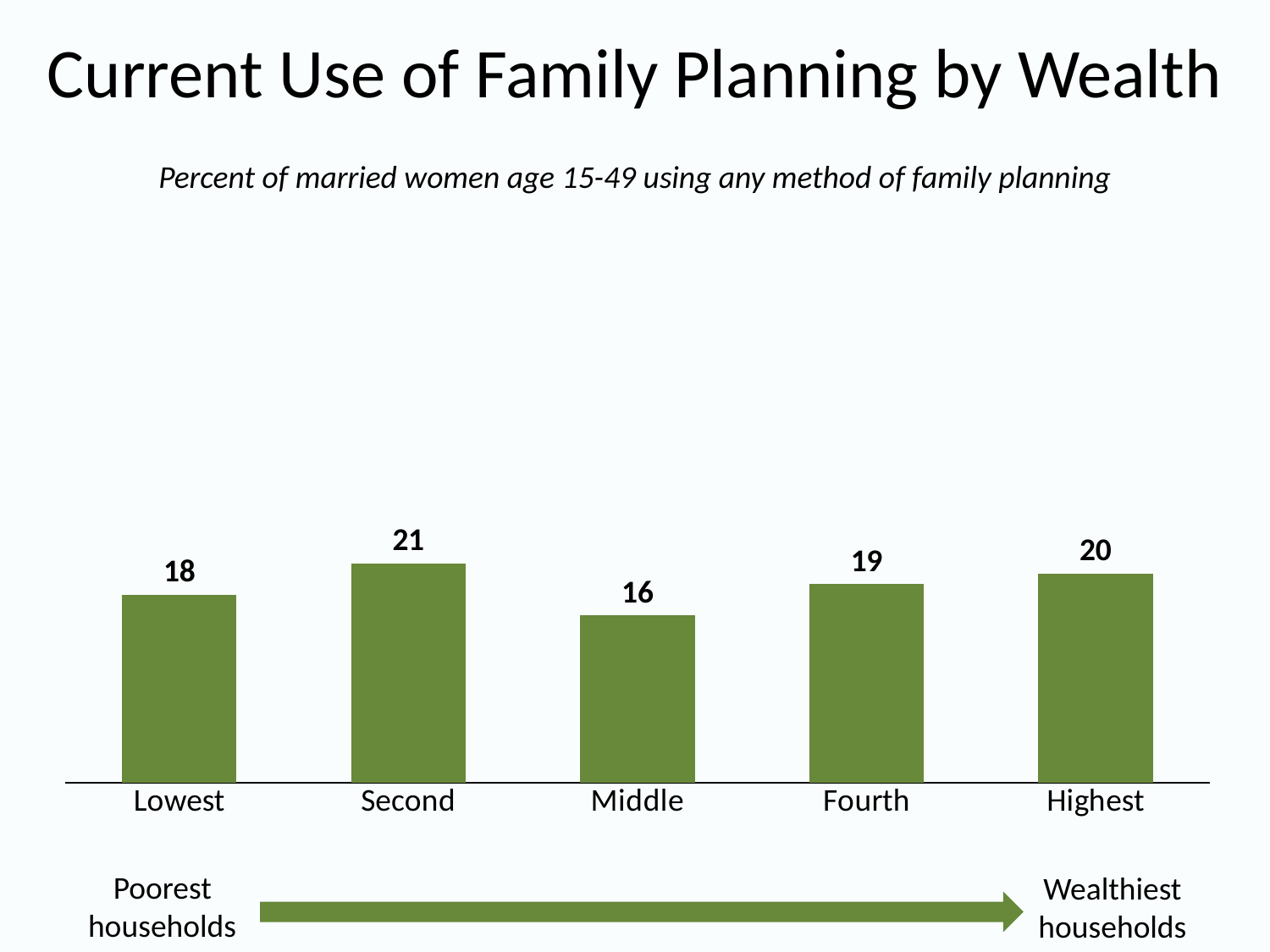

# Current Use of Family Planning by Wealth
Percent of married women age 15-49 using any method of family planning

### Chart

| Category | Series 1 |
|---|---|
| Lowest | 18.0 |
| Second | 21.0 |
| Middle | 16.0 |
| Fourth | 19.0 |
| Highest | 20.0 |
Poorest
households
Wealthiest
households